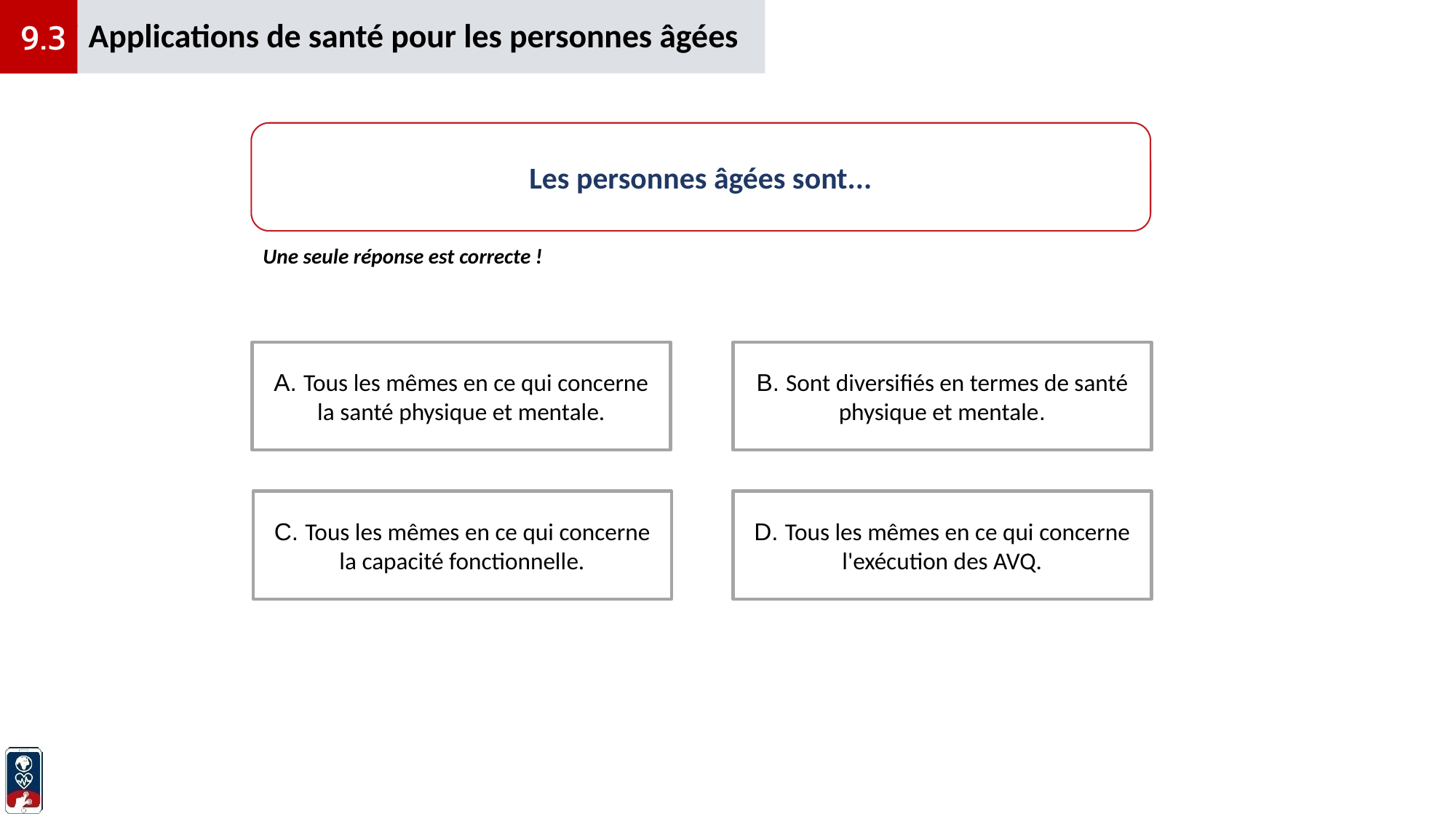

Applications de santé pour les personnes âgées
9.3
Les personnes âgées sont...
Une seule réponse est correcte !
A. Tous les mêmes en ce qui concerne la santé physique et mentale.
B. Sont diversifiés en termes de santé physique et mentale.
C. Tous les mêmes en ce qui concerne la capacité fonctionnelle.
D. Tous les mêmes en ce qui concerne l'exécution des AVQ.